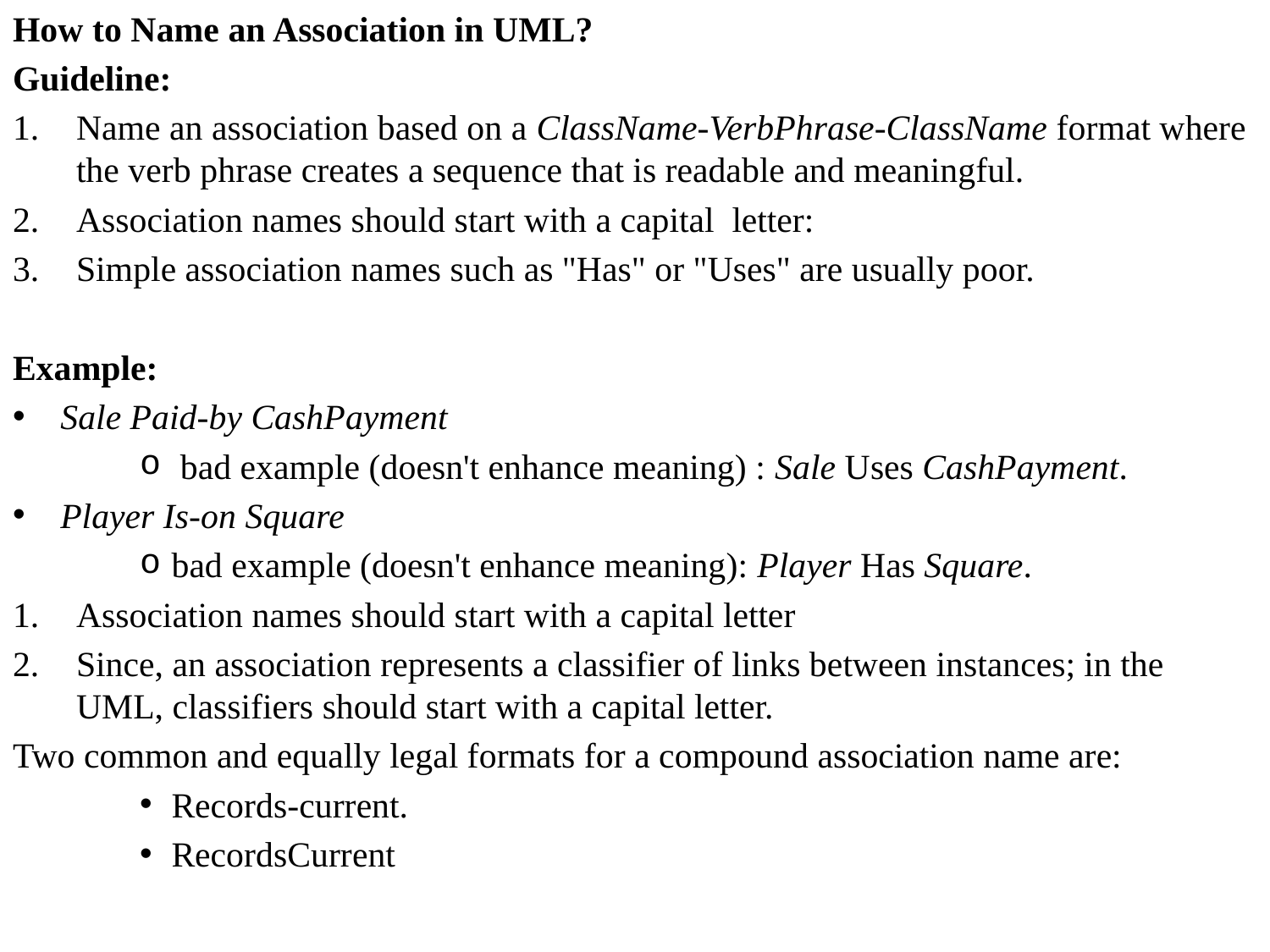

How to Name an Association in UML?
Guideline:
Name an association based on a ClassName-VerbPhrase-ClassName format where the verb phrase creates a sequence that is readable and meaningful.
Association names should start with a capital  letter:
Simple association names such as "Has" or "Uses" are usually poor.

Example:
Sale Paid-by CashPayment
 bad example (doesn't enhance meaning) : Sale Uses CashPayment.
Player Is-on Square
bad example (doesn't enhance meaning): Player Has Square.
Association names should start with a capital letter
Since, an association represents a classifier of links between instances; in the UML, classifiers should start with a capital letter.
Two common and equally legal formats for a compound association name are:
Records-current.
RecordsCurrent